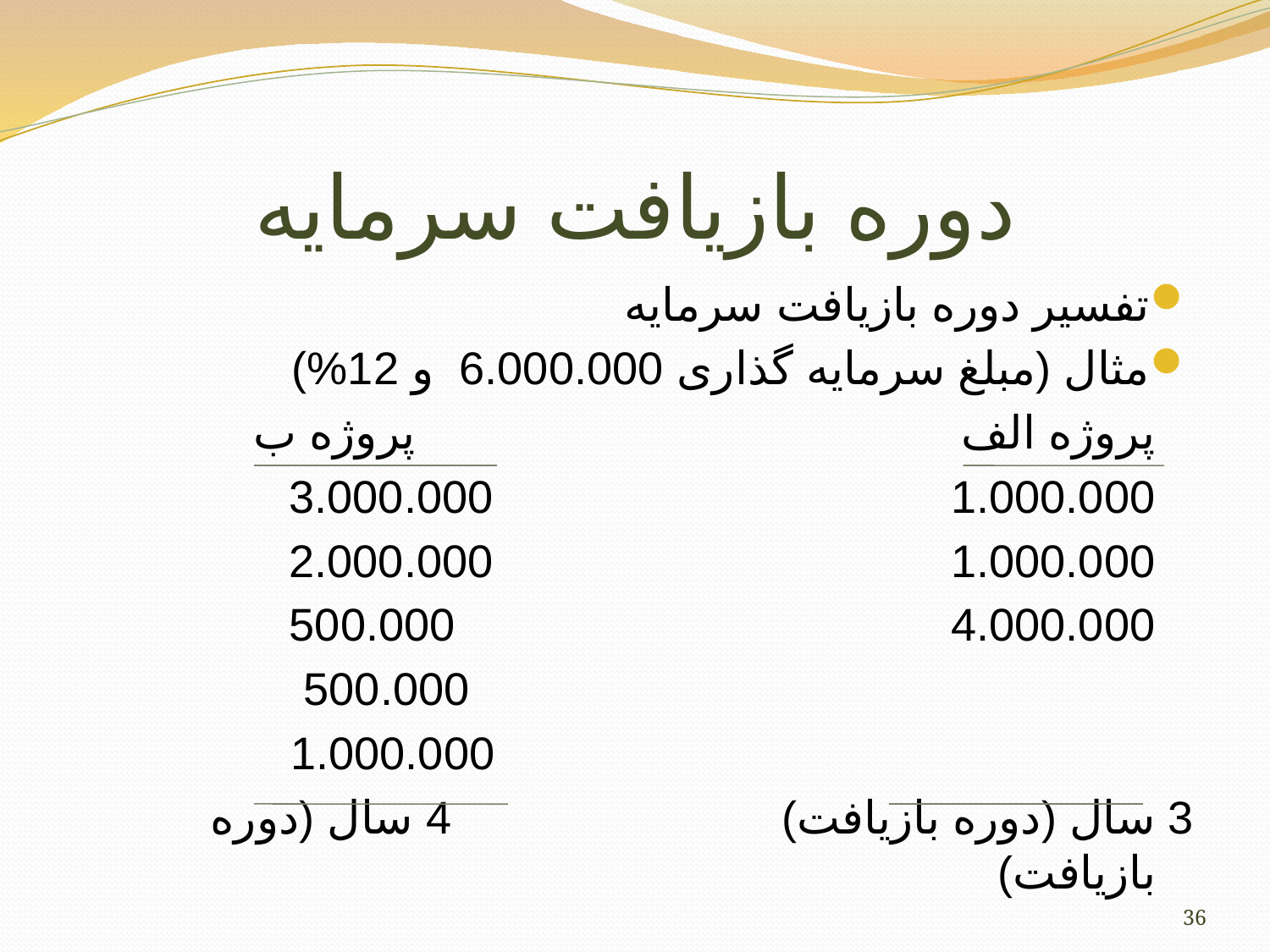

# دوره بازیافت سرمایه
تفسیر دوره بازیافت سرمایه
مثال (مبلغ سرمایه گذاری 6.000.000  و 12%)
   پروژه الف                                           پروژه ب
   1.000.000                                    3.000.000
   1.000.000                                    2.000.000
   4.000.000                                       500.000
                                                         500.000
                                                       1.000.000
3 سال (دوره بازیافت)                          4 سال (دوره بازیافت)

36